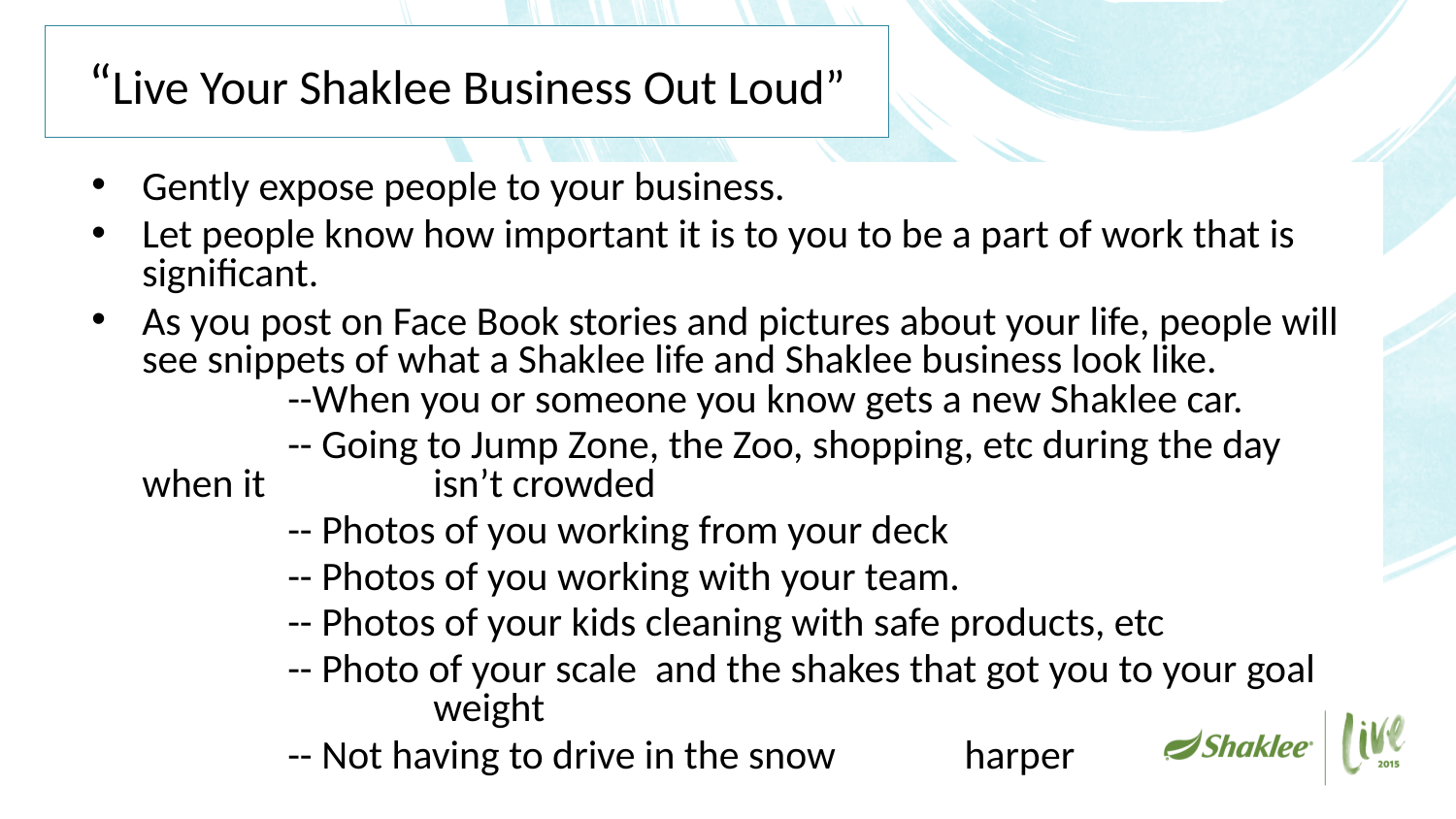

# “Live Your Shaklee Business Out Loud”
Gently expose people to your business.
Let people know how important it is to you to be a part of work that is significant.
As you post on Face Book stories and pictures about your life, people will see snippets of what a Shaklee life and Shaklee business look like.	 	--When you or someone you know gets a new Shaklee car.
		-- Going to Jump Zone, the Zoo, shopping, etc during the day when it 		isn’t crowded
		-- Photos of you working from your deck
		-- Photos of you working with your team.
		-- Photos of your kids cleaning with safe products, etc
		-- Photo of your scale  and the shakes that got you to your goal 		weight
		-- Not having to drive in the snow              harper